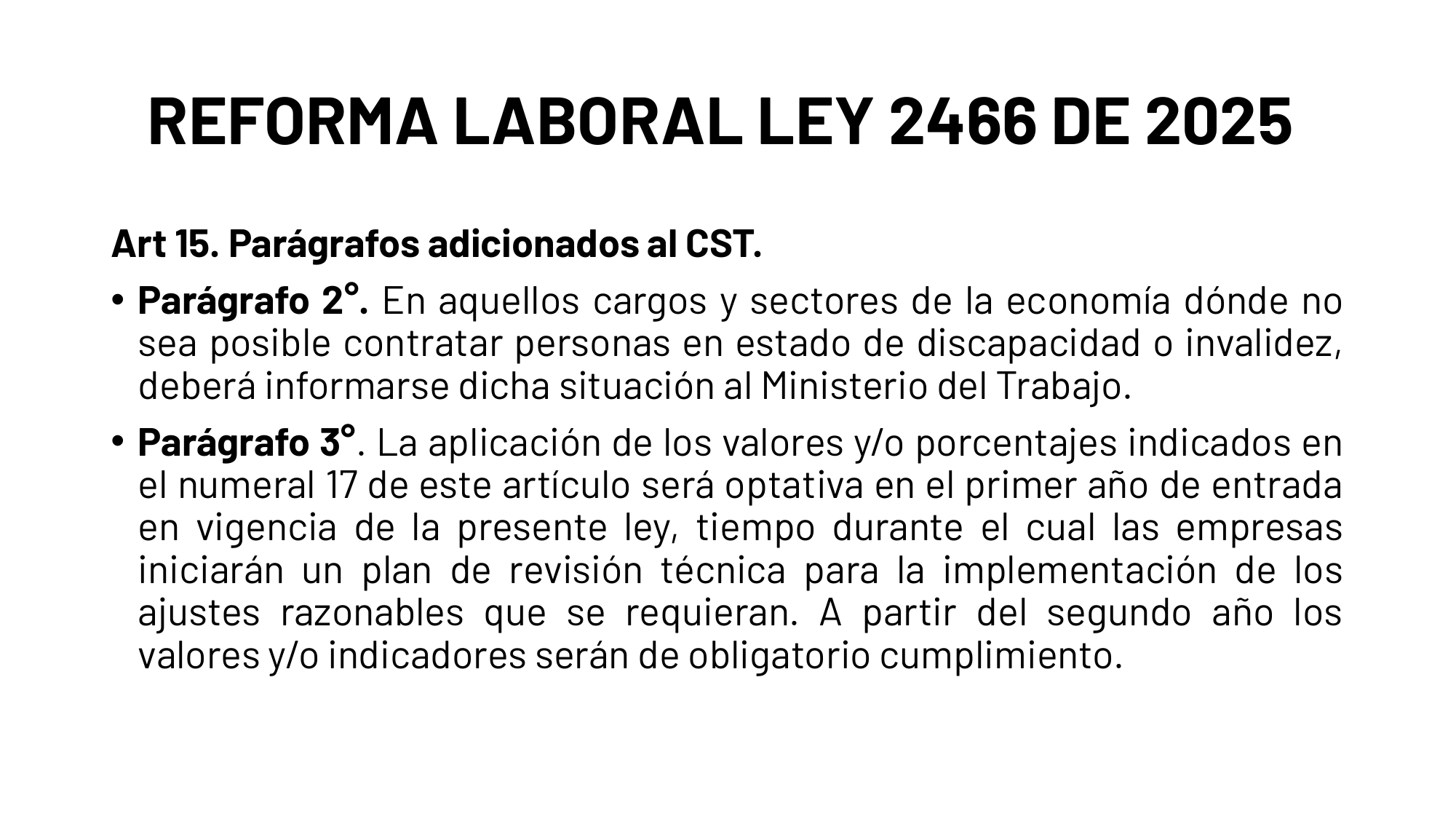

# REFORMA LABORAL LEY 2466 DE 2025
Art 15. Parágrafos adicionados al CST.
Parágrafo 2°. En aquellos cargos y sectores de la economía dónde no sea posible contratar personas en estado de discapacidad o invalidez, deberá informarse dicha situación al Ministerio del Trabajo.
Parágrafo 3°. La aplicación de los valores y/o porcentajes indicados en el numeral 17 de este artículo será optativa en el primer año de entrada en vigencia de la presente ley, tiempo durante el cual las empresas iniciarán un plan de revisión técnica para la implementación de los ajustes razonables que se requieran. A partir del segundo año los valores y/o indicadores serán de obligatorio cumplimiento.